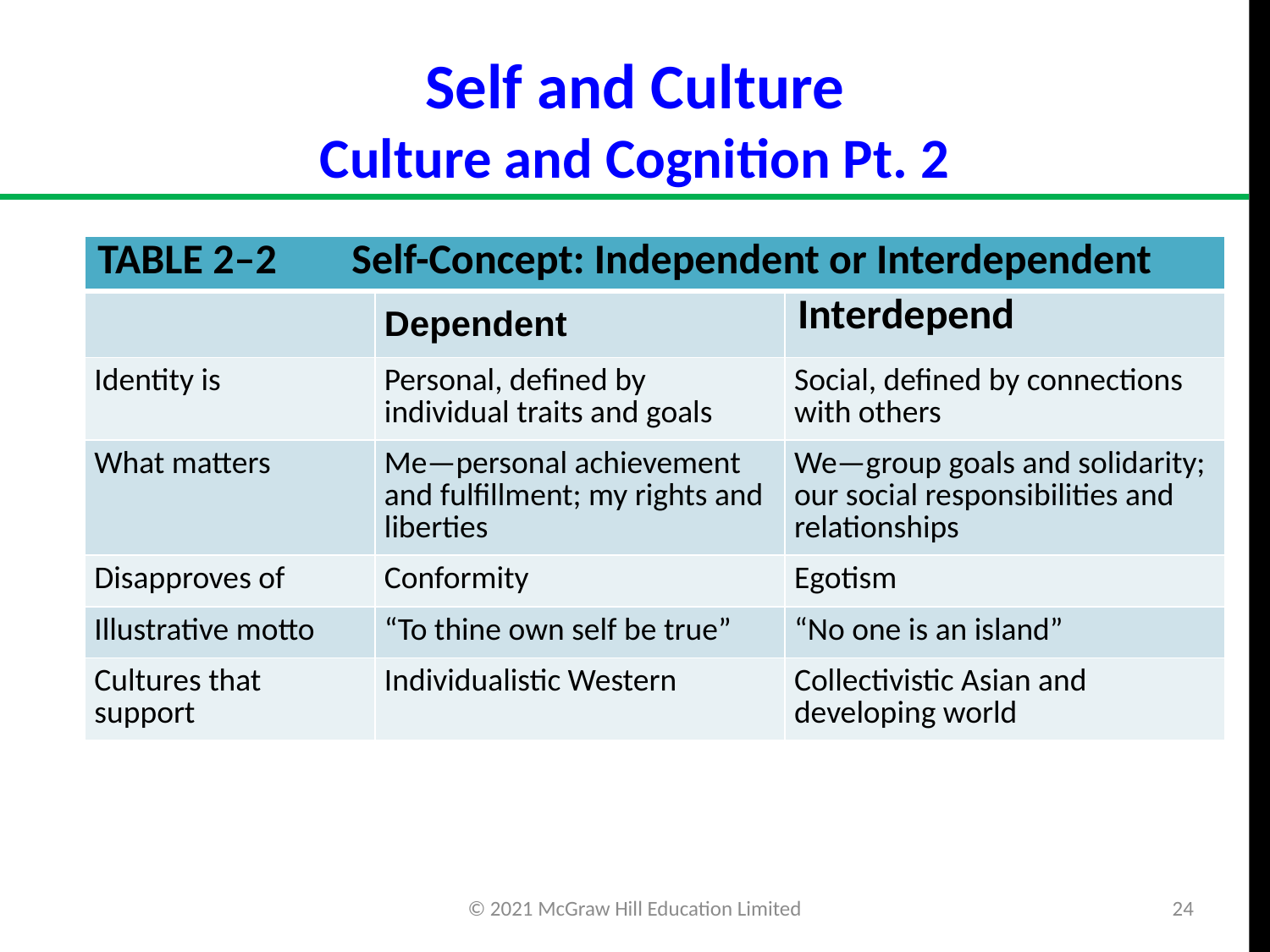

# Self and Culture Culture and Cognition Pt. 2
| TABLE 2–2 Self-Concept: Independent or Interdependent |  |  |
| --- | --- | --- |
|  | Dependent | Interdepend |
| Identity is | Personal, defined by individual traits and goals | Social, defined by connections with others |
| What matters | Me—personal achievement and fulfillment; my rights and liberties | We—group goals and solidarity; our social responsibilities and relationships |
| Disapproves of | Conformity | Egotism |
| Illustrative motto | “To thine own self be true” | “No one is an island” |
| Cultures that support | Individualistic Western | Collectivistic Asian and developing world |
© 2021 McGraw Hill Education Limited
24